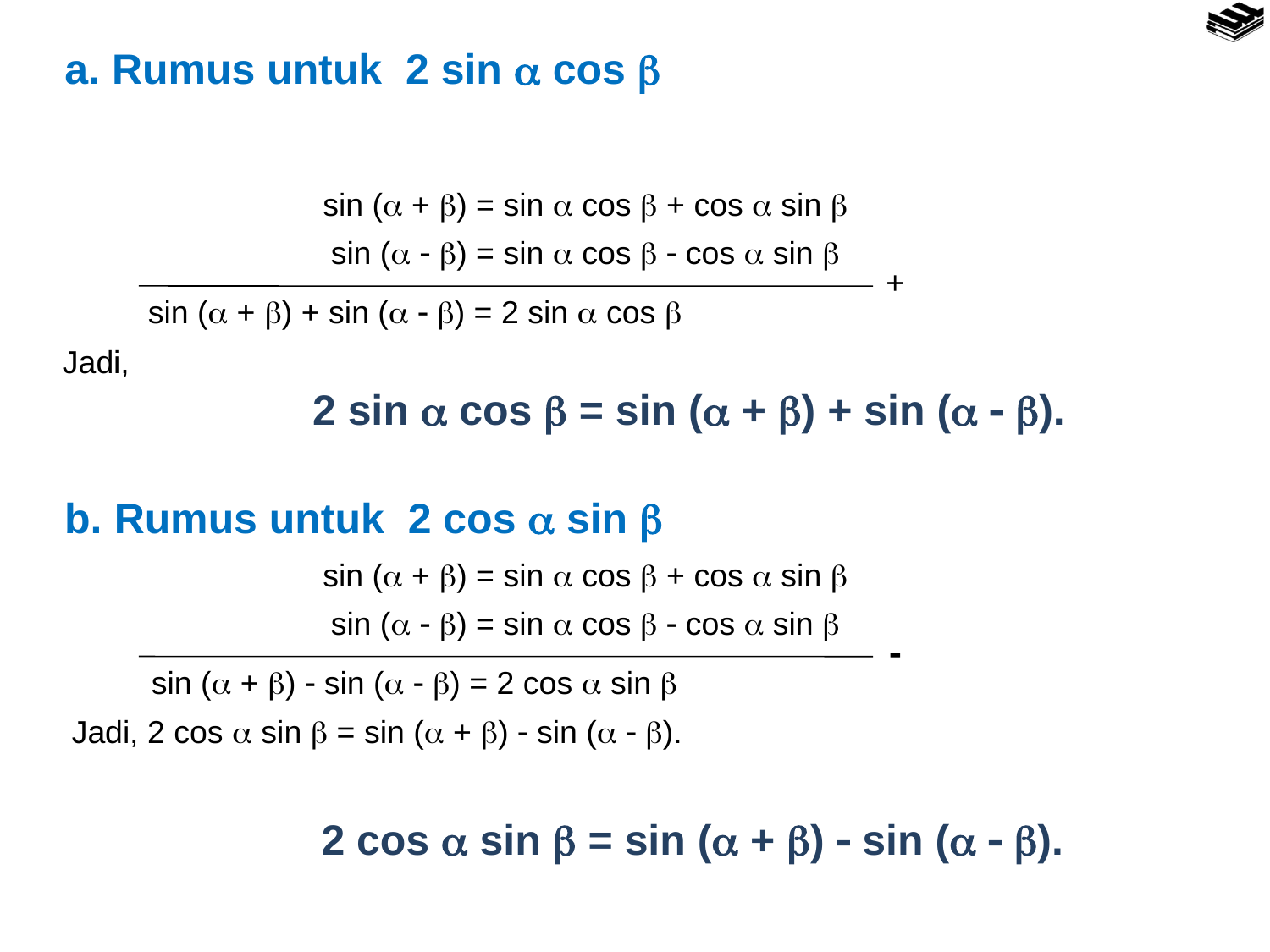

a. Rumus untuk  2 sin α cos β
sin (α + β) = sin α cos β + cos α sin β
sin (α − β) = sin α cos β − cos α sin β
+
sin (α + β) + sin (α − β) = 2 sin α cos β
Jadi,
2 sin α cos β = sin (α + β) + sin (α − β).
b. Rumus untuk  2 cos α sin β
sin (α + β) = sin α cos β + cos α sin β
sin (α − β) = sin α cos β − cos α sin β
−
sin (α + β) − sin (α − β) = 2 cos α sin β
Jadi, 2 cos α sin β = sin (α + β) − sin (α − β).
2 cos α sin β = sin (α + β) − sin (α − β).